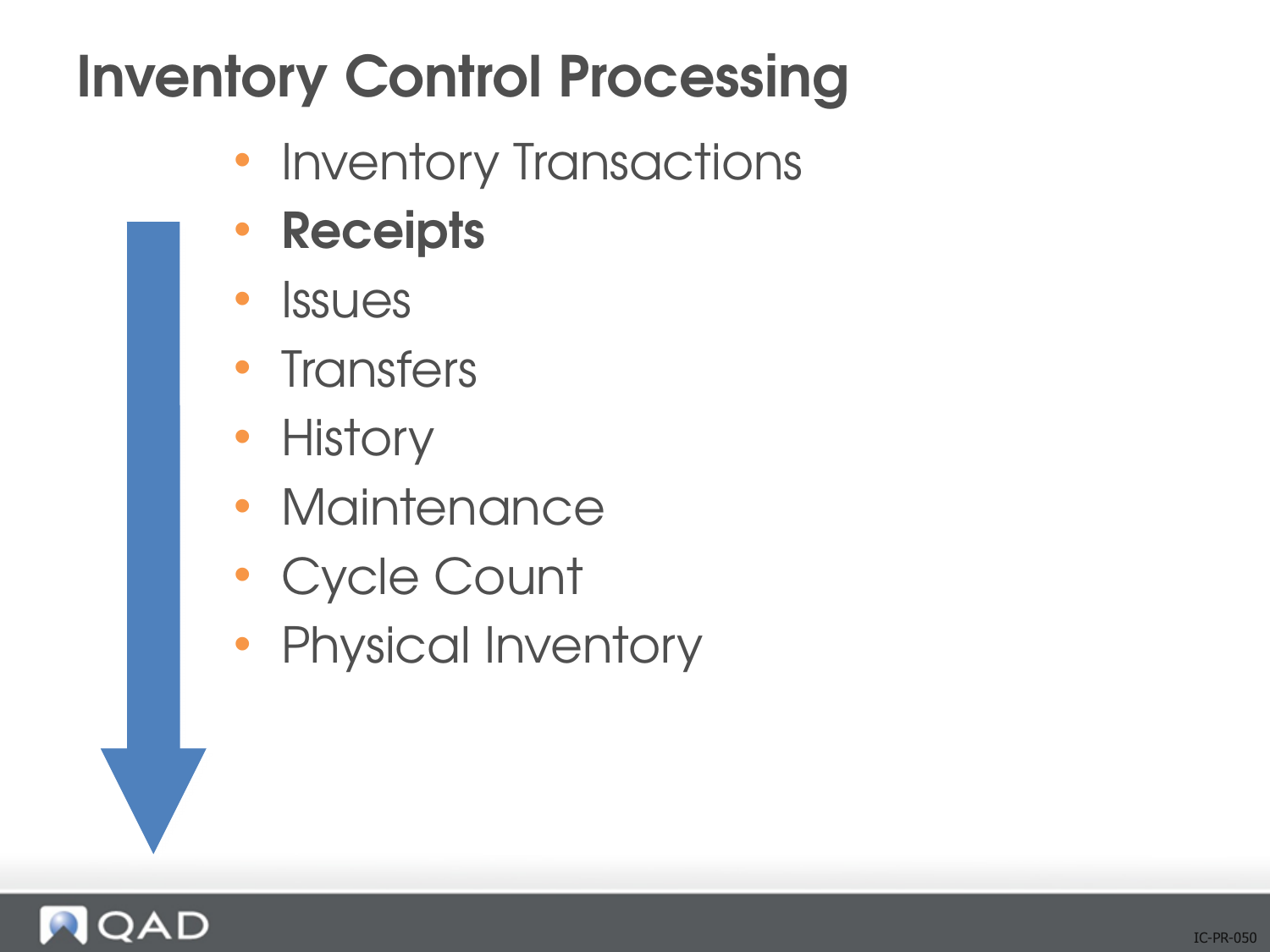

# Inventory Control Processing
Inventory Transactions
Receipts
Issues
Transfers
History
Maintenance
Cycle Count
Physical Inventory

IC-PR-050